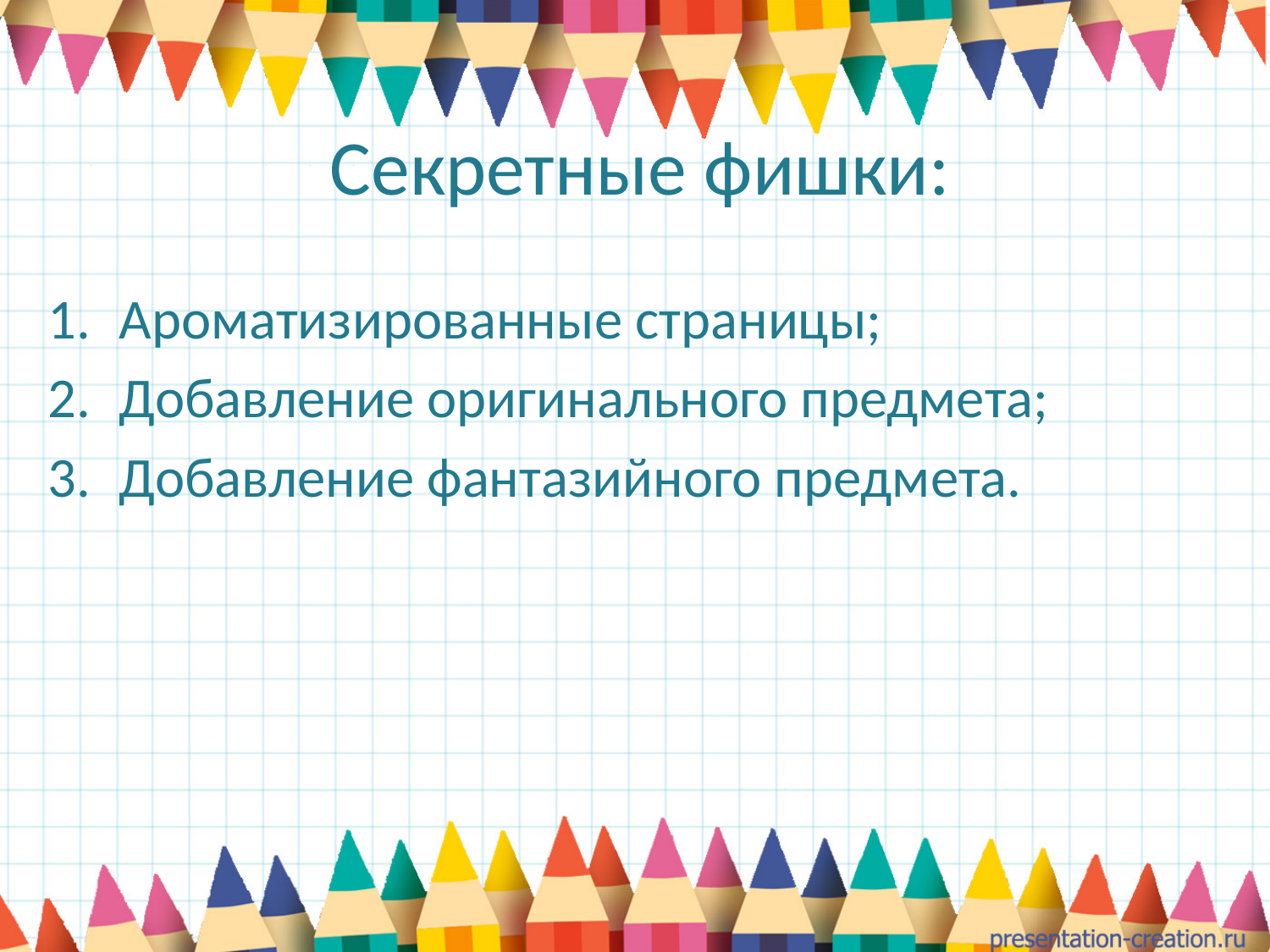

# Секретные фишки:
Ароматизированные страницы;
Добавление оригинального предмета;
Добавление фантазийного предмета.